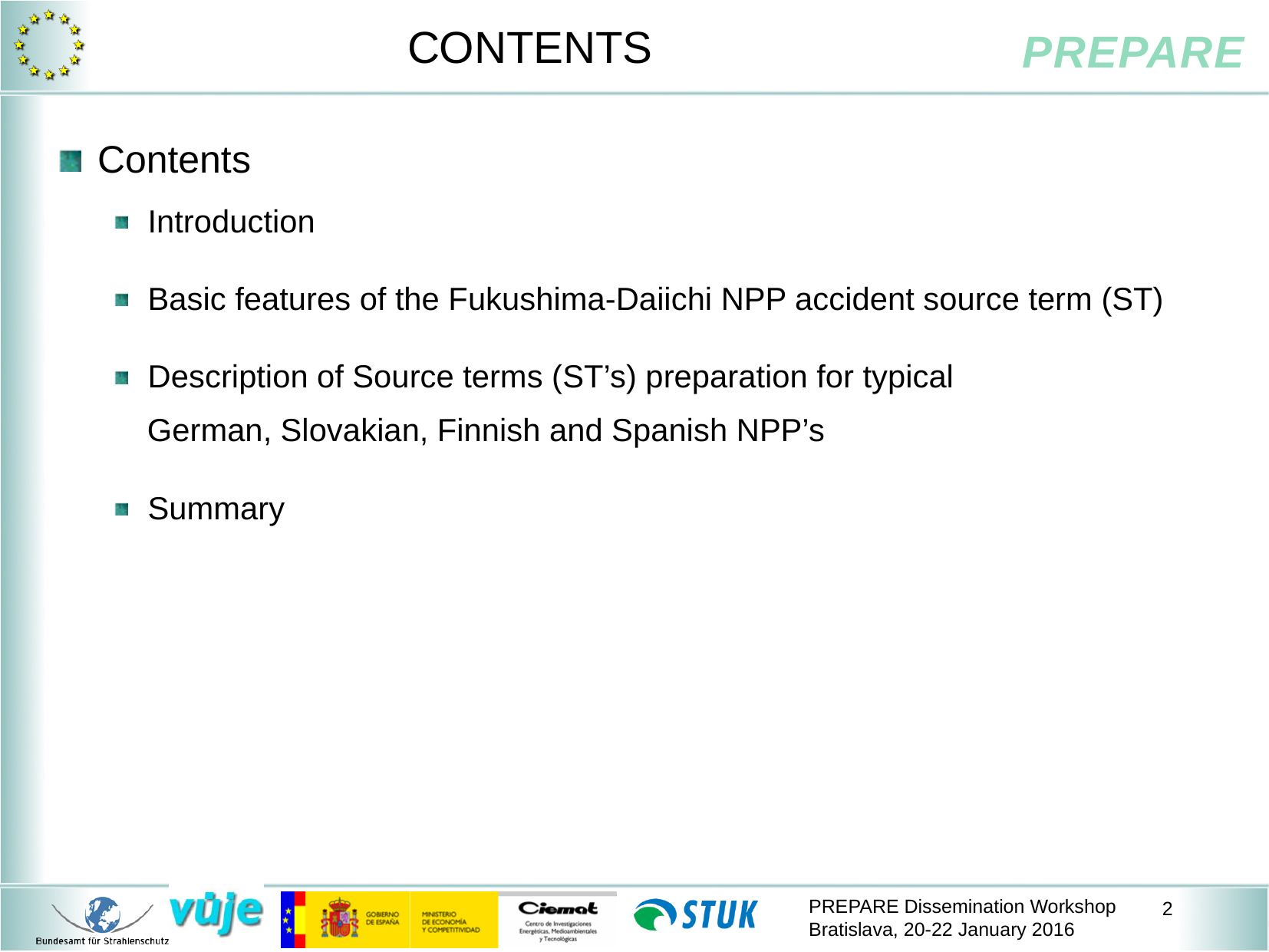

# CONTENTS
Contents
Introduction

Basic features of the Fukushima-Daiichi NPP accident source term (ST)

Description of Source terms (ST’s) preparation for typical
    German, Slovakian, Finnish and Spanish NPP’s

Summary